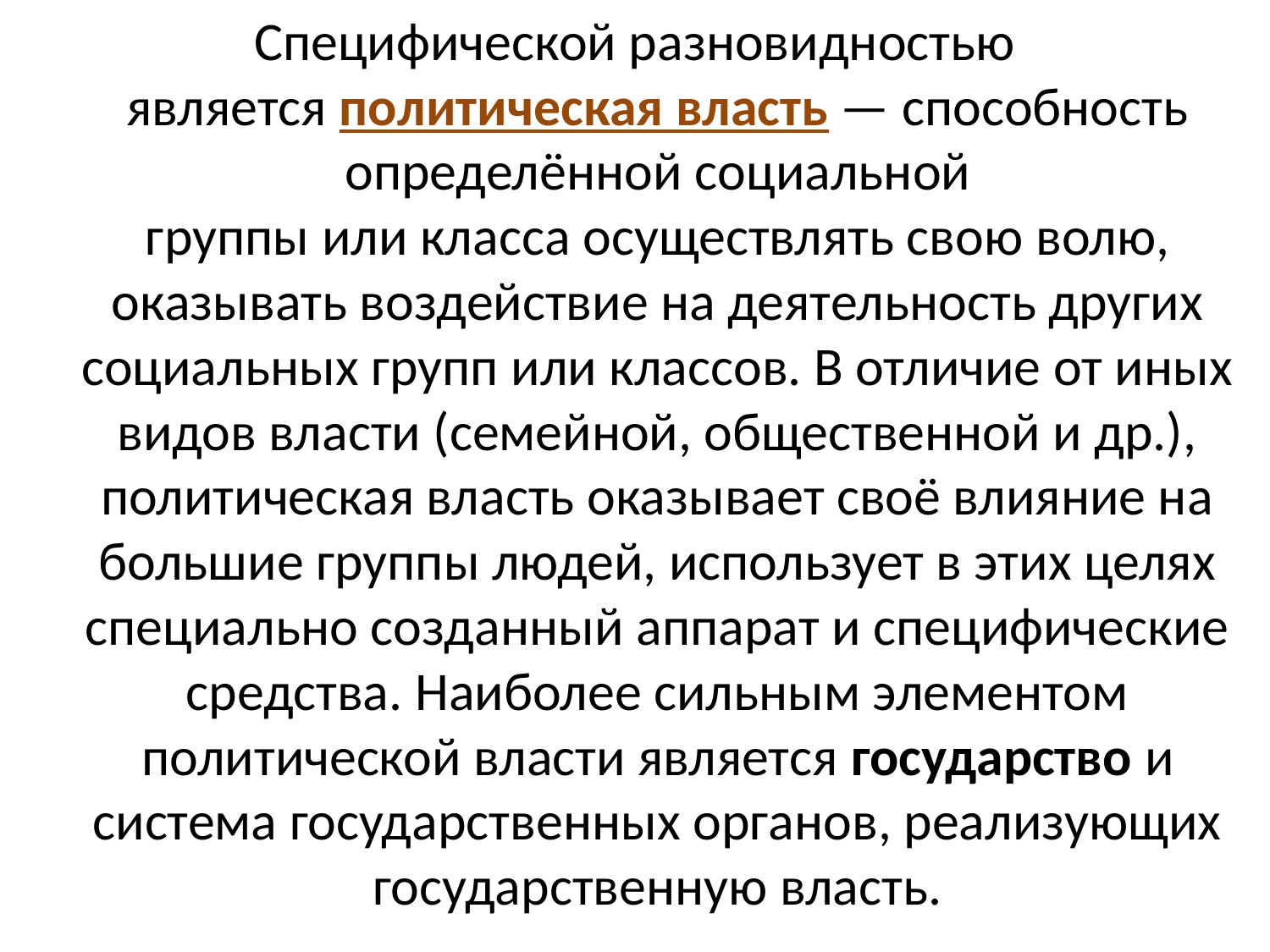

Специфической разновидностью является политическая власть — способность определённой социальной группы или класса осуществлять свою волю, оказывать воздействие на деятельность других социальных групп или классов. В отличие от иных видов власти (семейной, общественной и др.), политическая власть оказывает своё влияние на большие группы людей, использует в этих целях специально созданный аппарат и специфические средства. Наиболее сильным элементом политической власти является государство и система государственных органов, реализующих государственную власть.